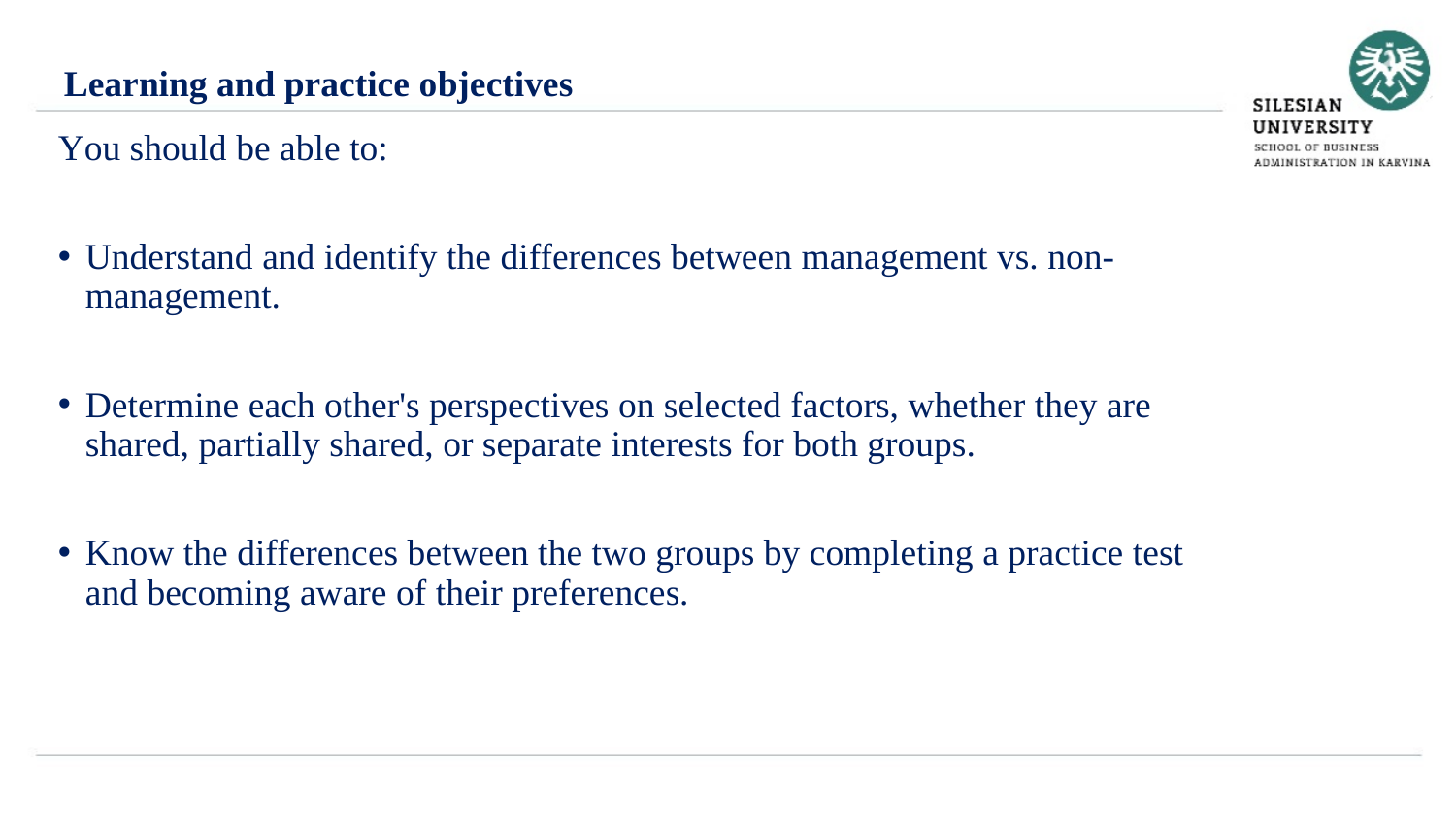

Learning and practice objectives
You should be able to:

Understand and identify the differences between management vs. non-management.

Determine each other's perspectives on selected factors, whether they are shared, partially shared, or separate interests for both groups.

Know the differences between the two groups by completing a practice test and becoming aware of their preferences.